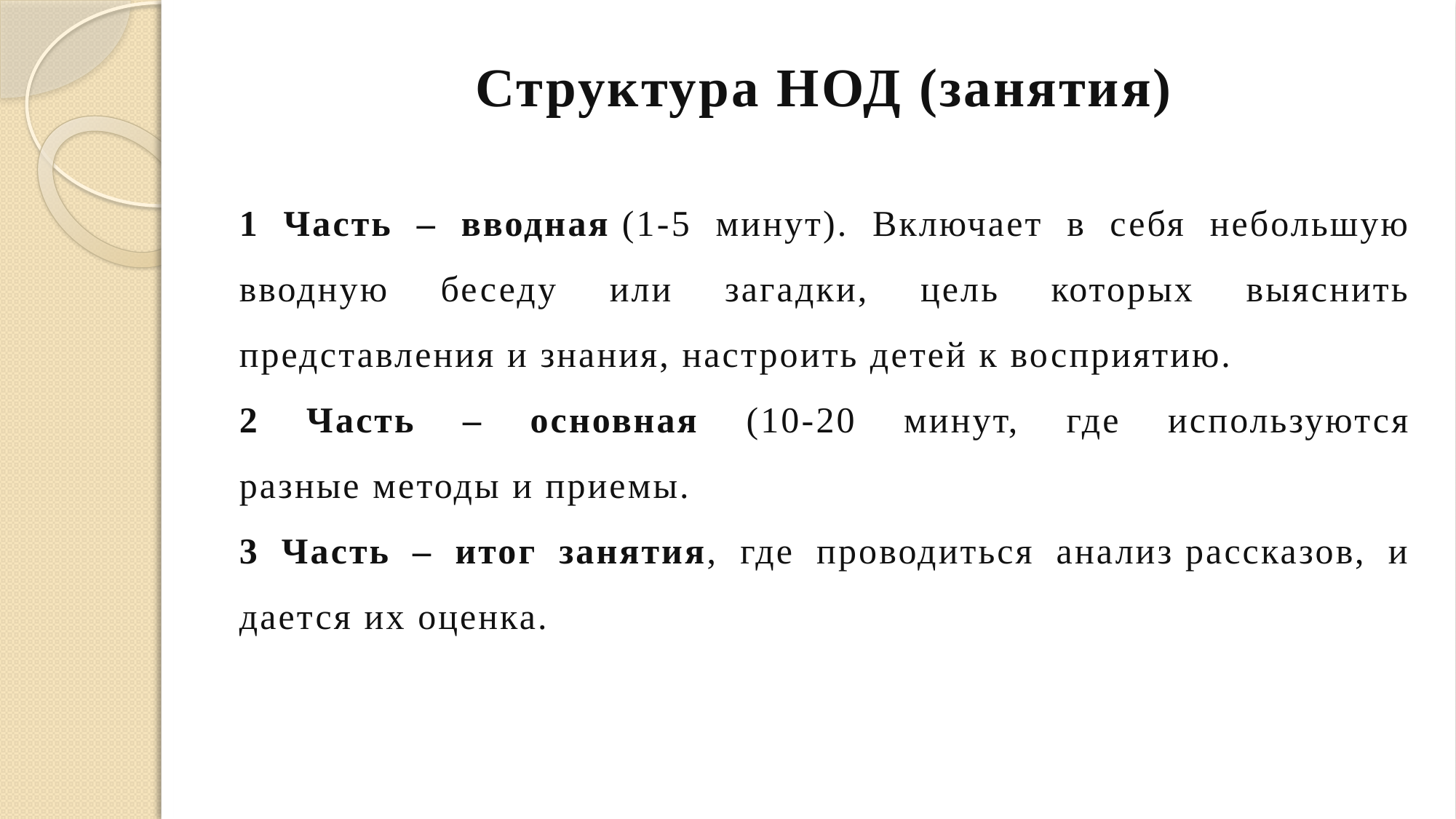

# Структура НОД (занятия)
1 Часть – вводная (1-5 минут). Включает в себя небольшую вводную беседу или загадки, цель которых выяснить представления и знания, настроить детей к восприятию.
2 Часть – основная (10-20 минут, где используются разные методы и приемы.
3 Часть – итог занятия, где проводиться анализ рассказов, и дается их оценка.